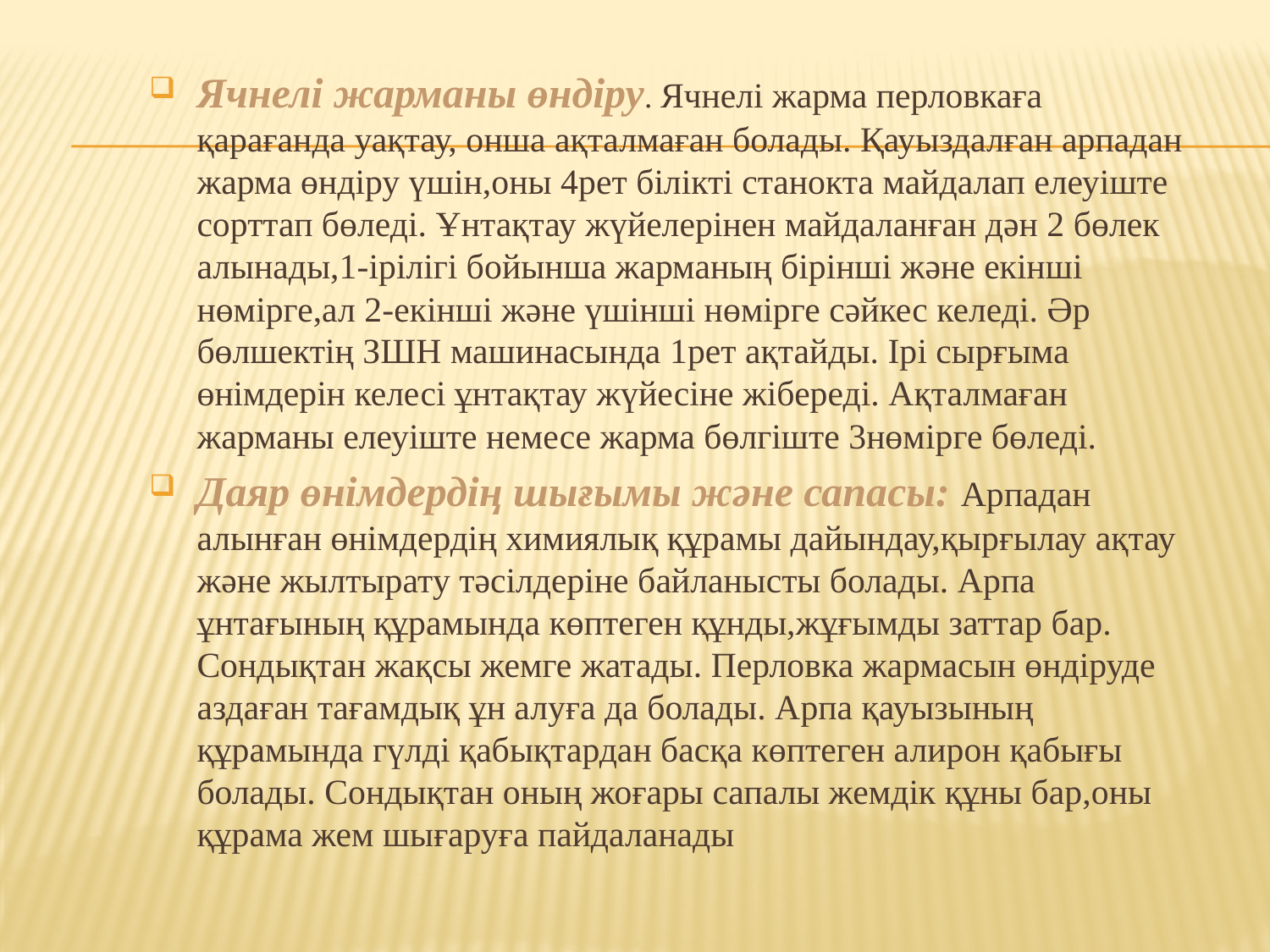

Ячнелі жарманы өндіру. Ячнелі жарма перловкаға қарағанда уақтау, онша ақталмаған болады. Қауыздалған арпадан жарма өндіру үшін,оны 4рет білікті станокта майдалап елеуіште сорттап бөледі. Ұнтақтау жүйелерінен майдаланған дән 2 бөлек алынады,1-ірілігі бойынша жарманың бірінші және екінші нөмірге,ал 2-екінші және үшінші нөмірге сәйкес келеді. Әр бөлшектің ЗШН машинасында 1рет ақтайды. Ірі сырғыма өнімдерін келесі ұнтақтау жүйесіне жібереді. Ақталмаған жарманы елеуіште немесе жарма бөлгіште 3нөмірге бөледі.
Даяр өнімдердің шығымы және сапасы: Арпадан алынған өнімдердің химиялық құрамы дайындау,қырғылау ақтау және жылтырату тәсілдеріне байланысты болады. Арпа ұнтағының құрамында көптеген құнды,жұғымды заттар бар. Сондықтан жақсы жемге жатады. Перловка жармасын өндіруде аздаған тағамдық ұн алуға да болады. Арпа қауызының құрамында гүлді қабықтардан басқа көптеген алирон қабығы болады. Сондықтан оның жоғары сапалы жемдік құны бар,оны құрама жем шығаруға пайдаланады